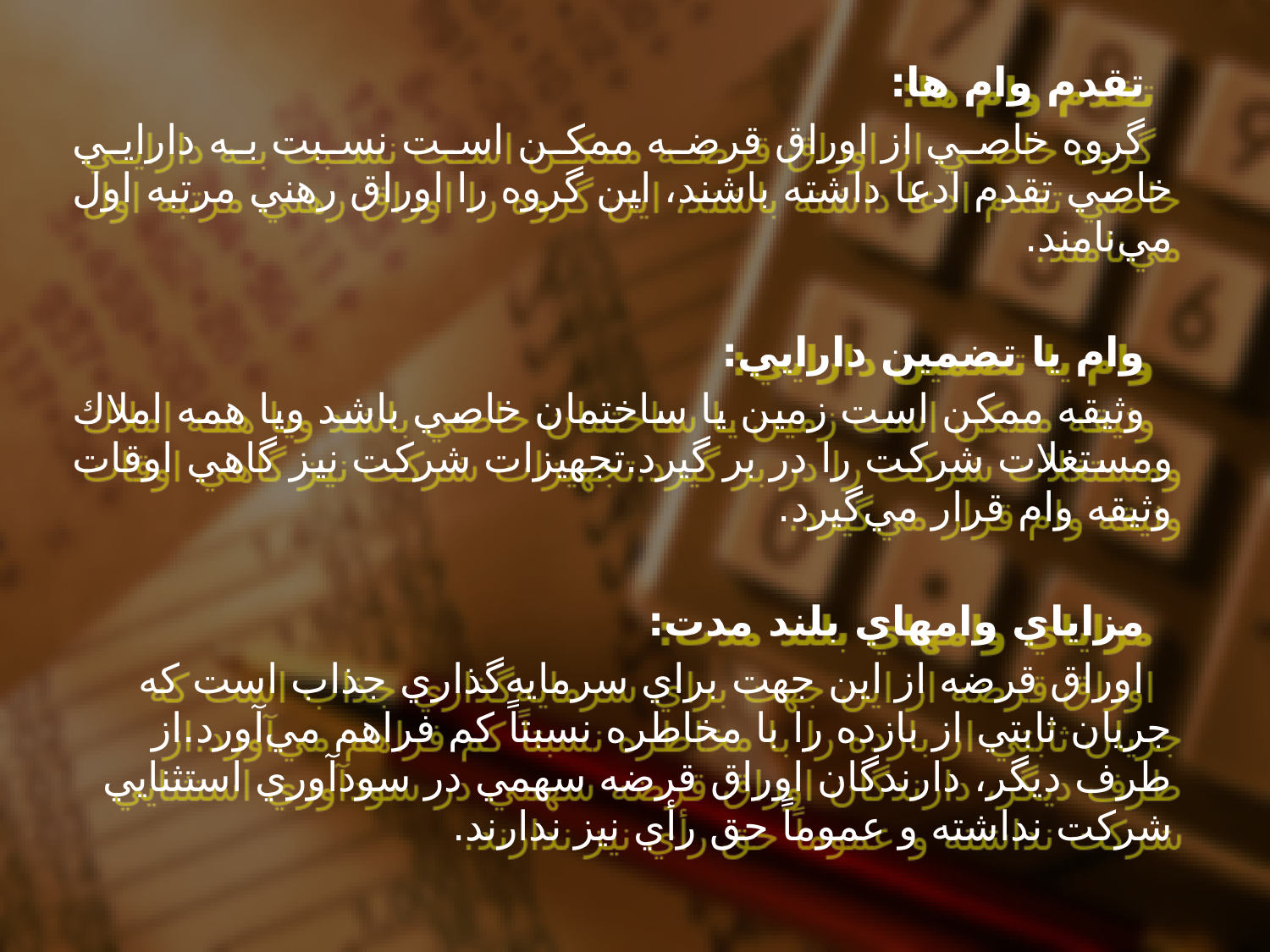

تقدم وام ها:
گروه خاصي از اوراق قرضه ممكن است نسبت به دارايي خاصي تقدم ادعا داشته باشند، اين گروه را اوراق رهني مرتبه اول مي‌نامند.

وام يا تضمين دارايي:
وثيقه ممكن است زمين يا ساختمان خاصي باشد ويا همه املاك ومستغلات شركت را در بر گيرد.تجهيزات شركت نيز گاهي اوقات وثيقه وام قرار مي‌گيرد.

مزاياي وامهاي بلند مدت:
اوراق قرضه از اين جهت براي سرمايه‌گذاري جذاب است كه جريان ثابتي از بازده را با مخاطره نسبتاً كم فراهم مي‌آورد.از طرف ديگر، دارندگان اوراق قرضه سهمي در سودآوري استثنايي شركت نداشته و عموماً حق رأي نيز ندارند.